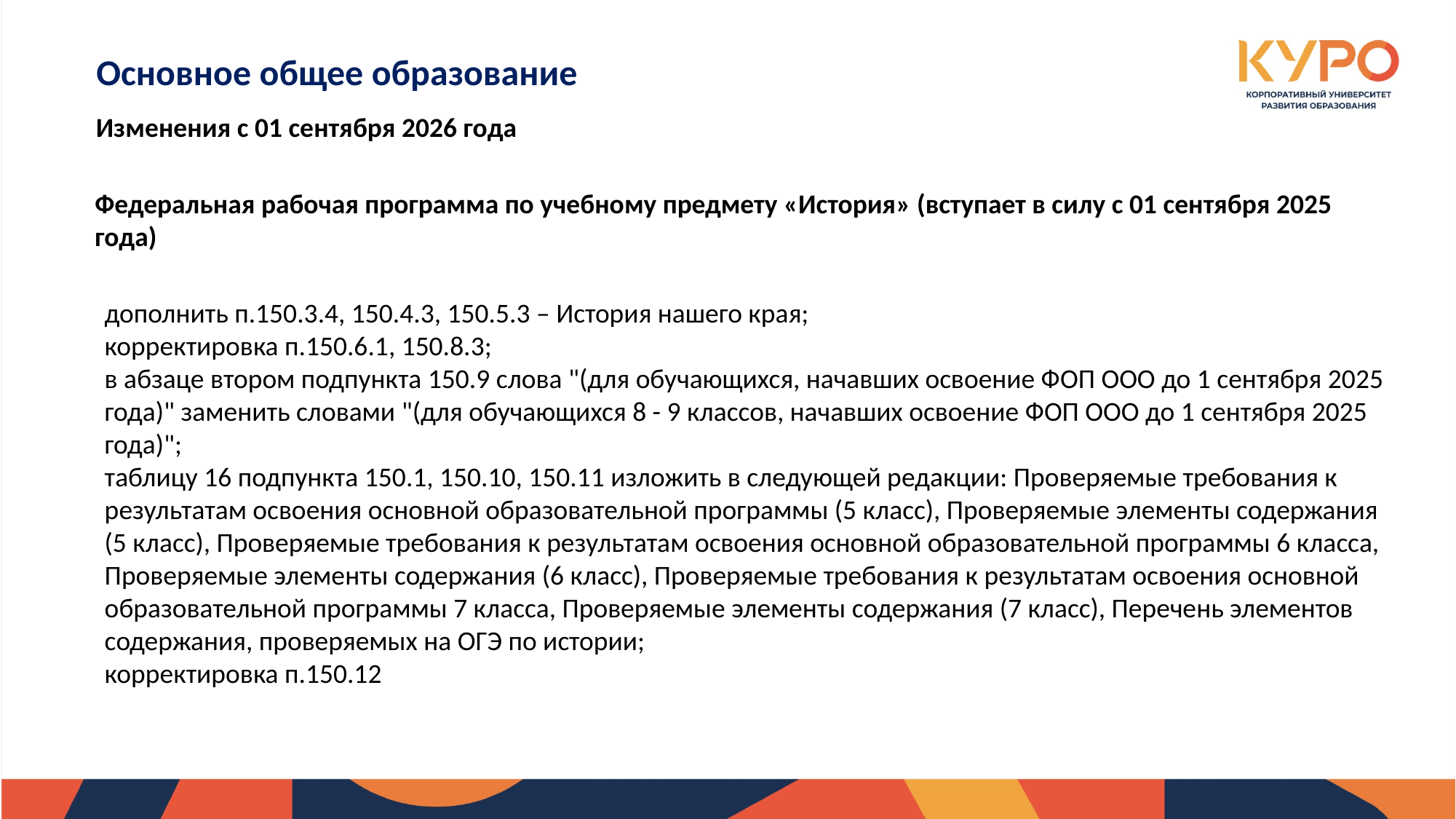

Основное общее образование
Изменения с 01 сентября 2026 года
Федеральная рабочая программа по учебному предмету «История» (вступает в силу с 01 сентября 2025 года)
дополнить п.150.3.4, 150.4.3, 150.5.3 – История нашего края;
корректировка п.150.6.1, 150.8.3;
в абзаце втором подпункта 150.9 слова "(для обучающихся, начавших освоение ФОП ООО до 1 сентября 2025 года)" заменить словами "(для обучающихся 8 - 9 классов, начавших освоение ФОП ООО до 1 сентября 2025 года)";
таблицу 16 подпункта 150.1, 150.10, 150.11 изложить в следующей редакции: Проверяемые требования к результатам освоения основной образовательной программы (5 класс), Проверяемые элементы содержания (5 класс), Проверяемые требования к результатам освоения основной образовательной программы 6 класса, Проверяемые элементы содержания (6 класс), Проверяемые требования к результатам освоения основной образовательной программы 7 класса, Проверяемые элементы содержания (7 класс), Перечень элементов содержания, проверяемых на ОГЭ по истории;
корректировка п.150.12